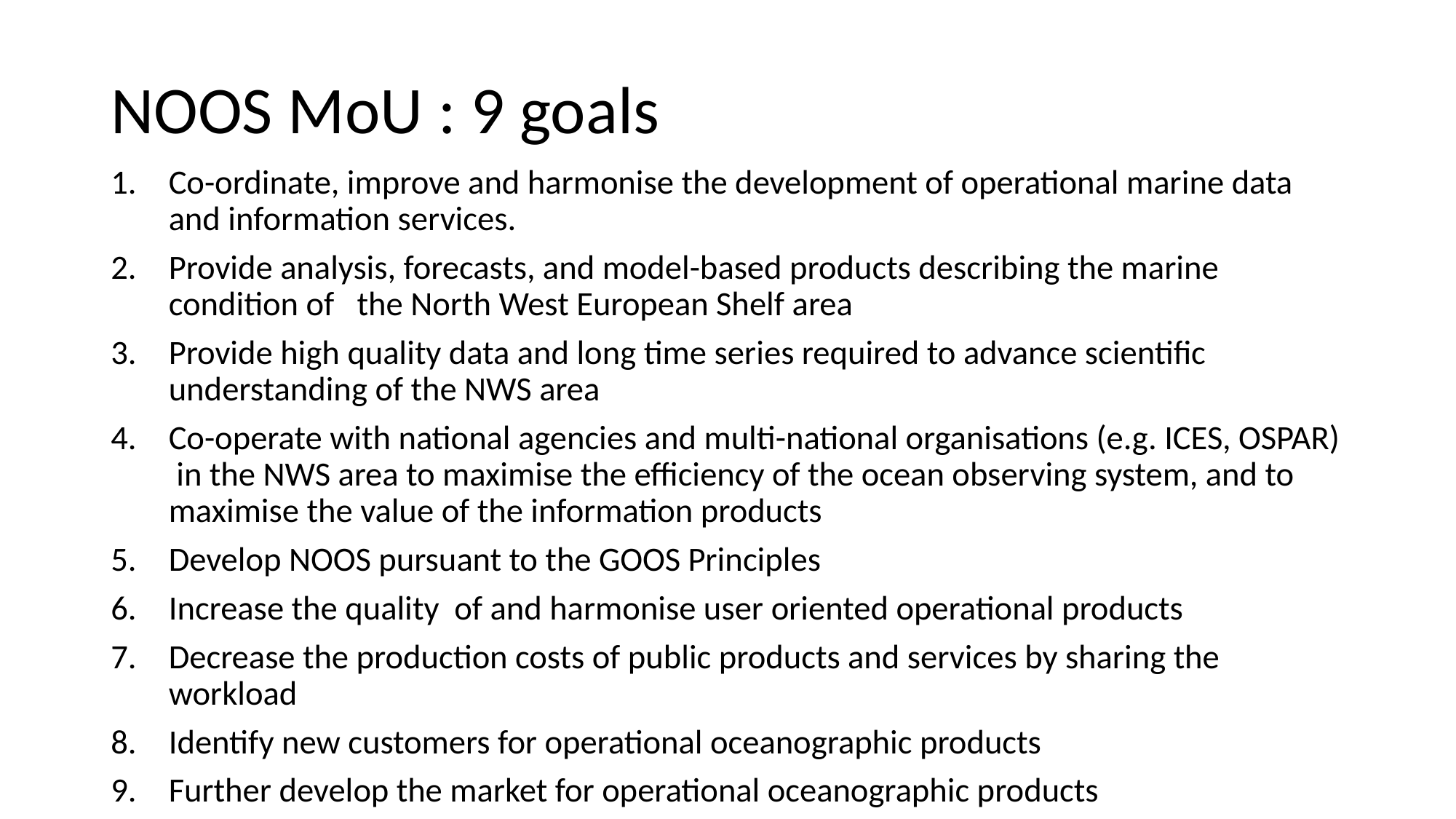

# NOOS MoU : 9 goals
Co-ordinate, improve and harmonise the development of operational marine data and information services.
Provide analysis, forecasts, and model-based products describing the marine condition of   the North West European Shelf area
Provide high quality data and long time series required to advance scientific understanding of the NWS area
Co-operate with national agencies and multi-national organisations (e.g. ICES, OSPAR)  in the NWS area to maximise the efficiency of the ocean observing system, and to maximise the value of the information products
Develop NOOS pursuant to the GOOS Principles
Increase the quality  of and harmonise user oriented operational products
Decrease the production costs of public products and services by sharing the workload
Identify new customers for operational oceanographic products
Further develop the market for operational oceanographic products